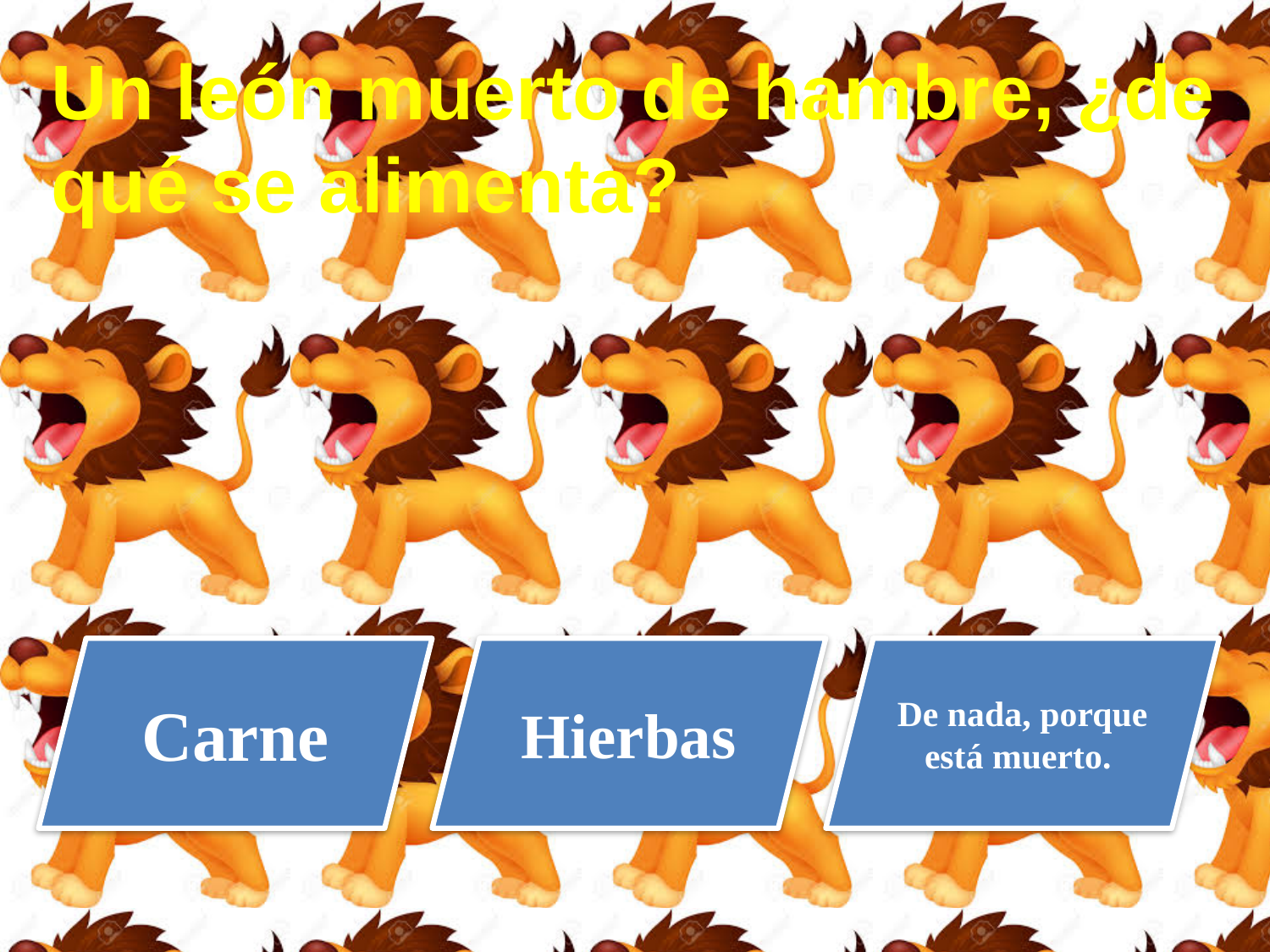

Un león muerto de hambre, ¿de qué se alimenta?
Carne
Hierbas
De nada, porque está muerto.